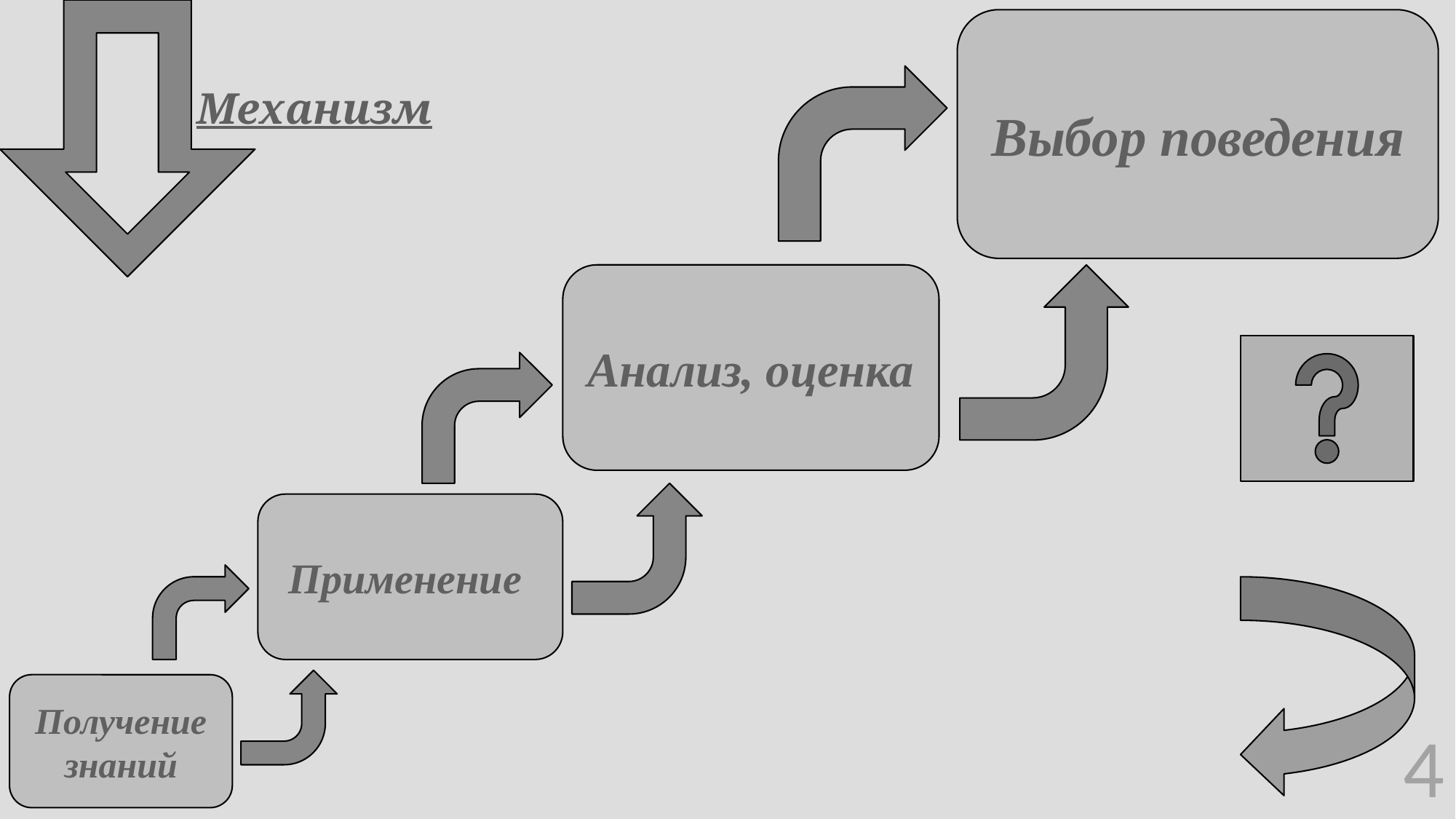

Выбор поведения

Механизм
Анализ, оценка

Применение

4

Получение знаний